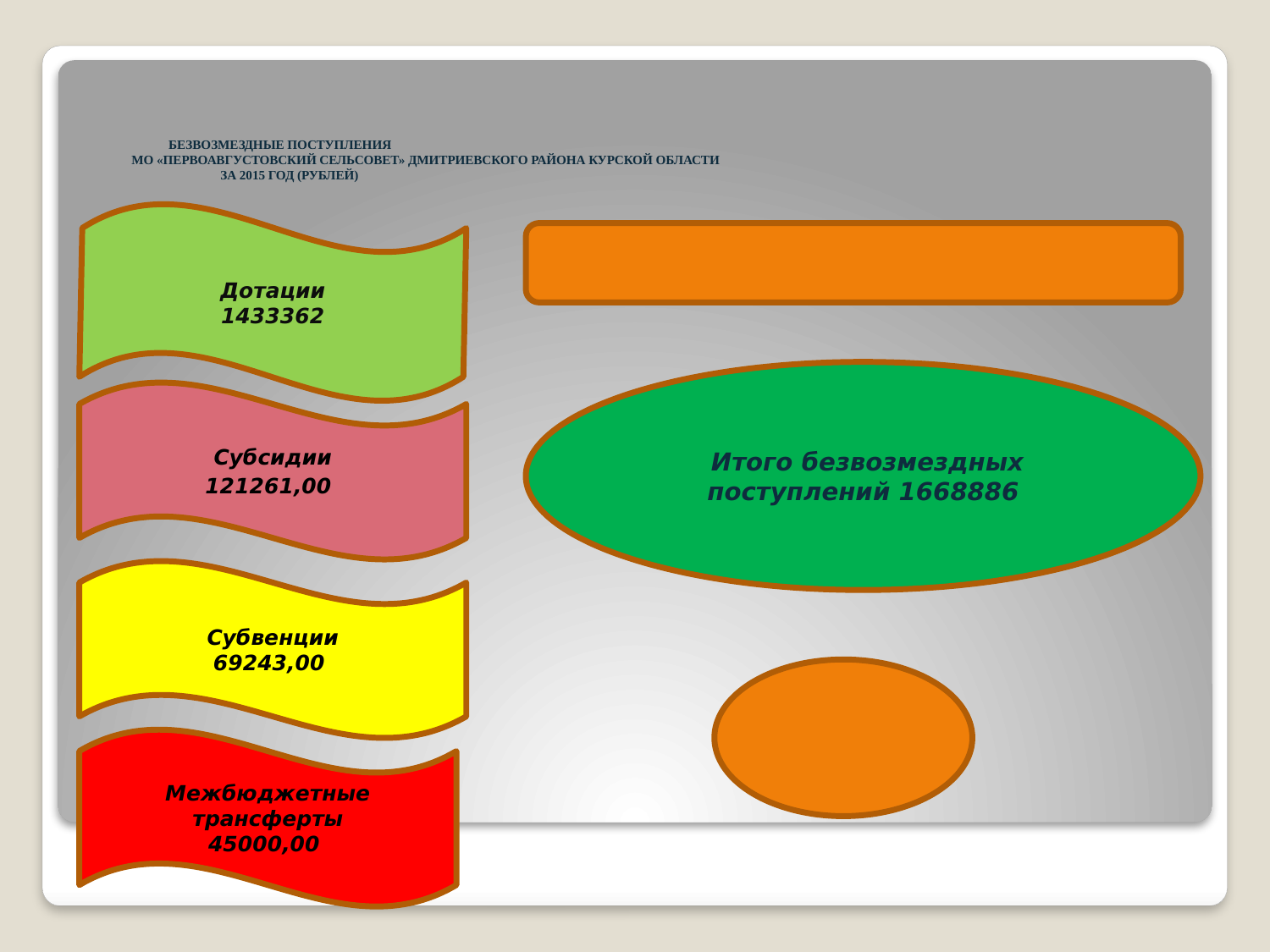

#

                                   Безвозмездные поступления
МО «Первоавгустовский сельсовет» Дмитриевского района Курской области
                            за 2015 год (рублей)

Дотации
1433362

 Итого безвозмездных поступлений 1668886
Субсидии
121261,00
Субвенции
69243,00

Межбюджетные трансферты
45000,00